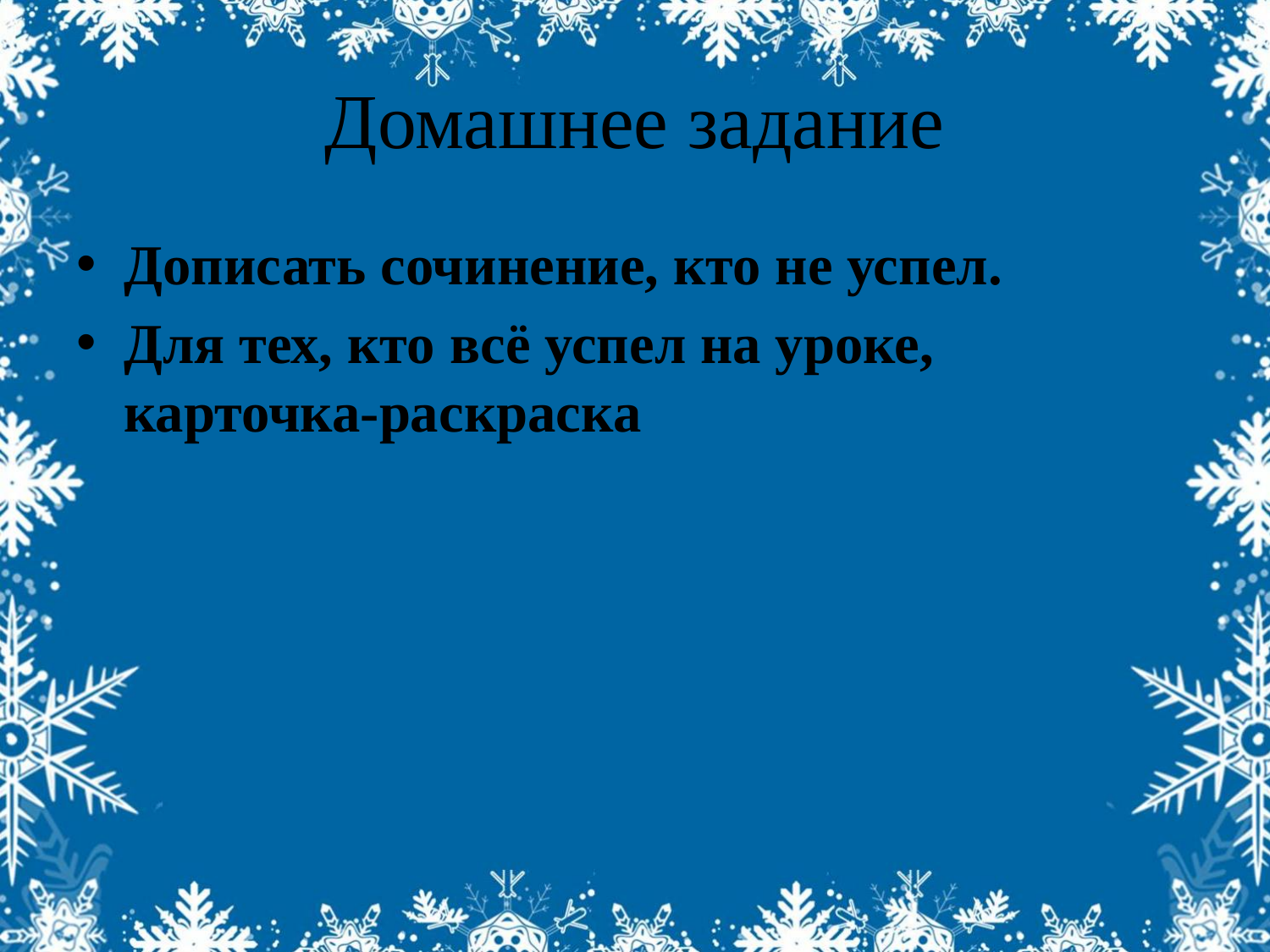

# Домашнее задание
Дописать сочинение, кто не успел.
Для тех, кто всё успел на уроке, карточка-раскраска